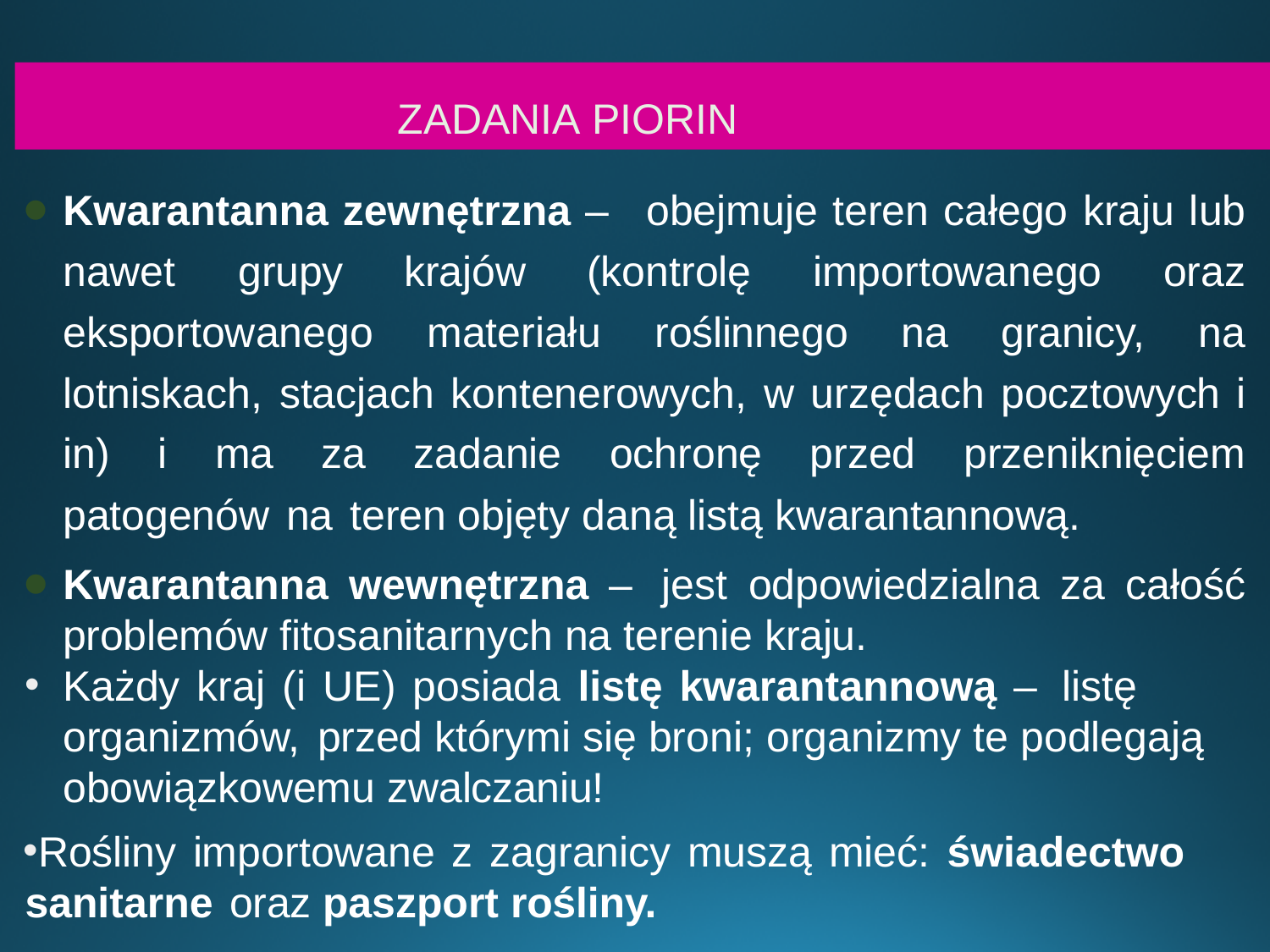

# ZADANIA PIORIN
Kwarantanna zewnętrzna –  obejmuje teren całego kraju lub nawet grupy krajów (kontrolę importowanego oraz eksportowanego materiału roślinnego na granicy, na lotniskach, stacjach kontenerowych, w urzędach pocztowych i in) i ma za zadanie ochronę przed przeniknięciem patogenów na teren objęty daną listą kwarantannową.
Kwarantanna wewnętrzna – jest odpowiedzialna za całość problemów fitosanitarnych na terenie kraju.
Każdy kraj (i UE) posiada listę kwarantannową – listę organizmów, przed którymi się broni; organizmy te podlegają obowiązkowemu zwalczaniu!
Rośliny importowane z zagranicy muszą mieć: świadectwo sanitarne oraz paszport rośliny.